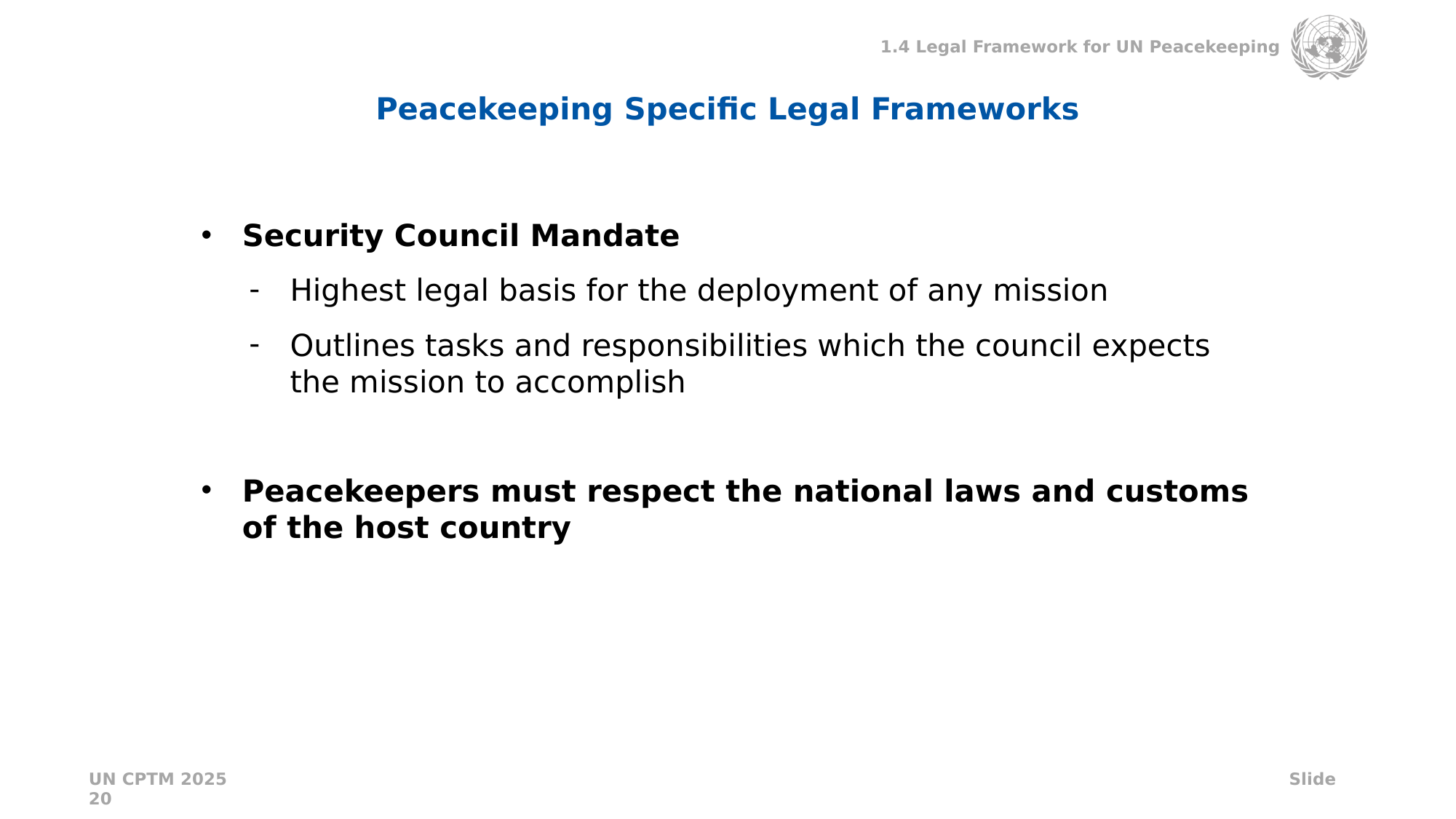

Peacekeeping Specific Legal Frameworks
Security Council Mandate
Highest legal basis for the deployment of any mission
Outlines tasks and responsibilities which the council expects the mission to accomplish

Peacekeepers must respect the national laws and customs of the host country